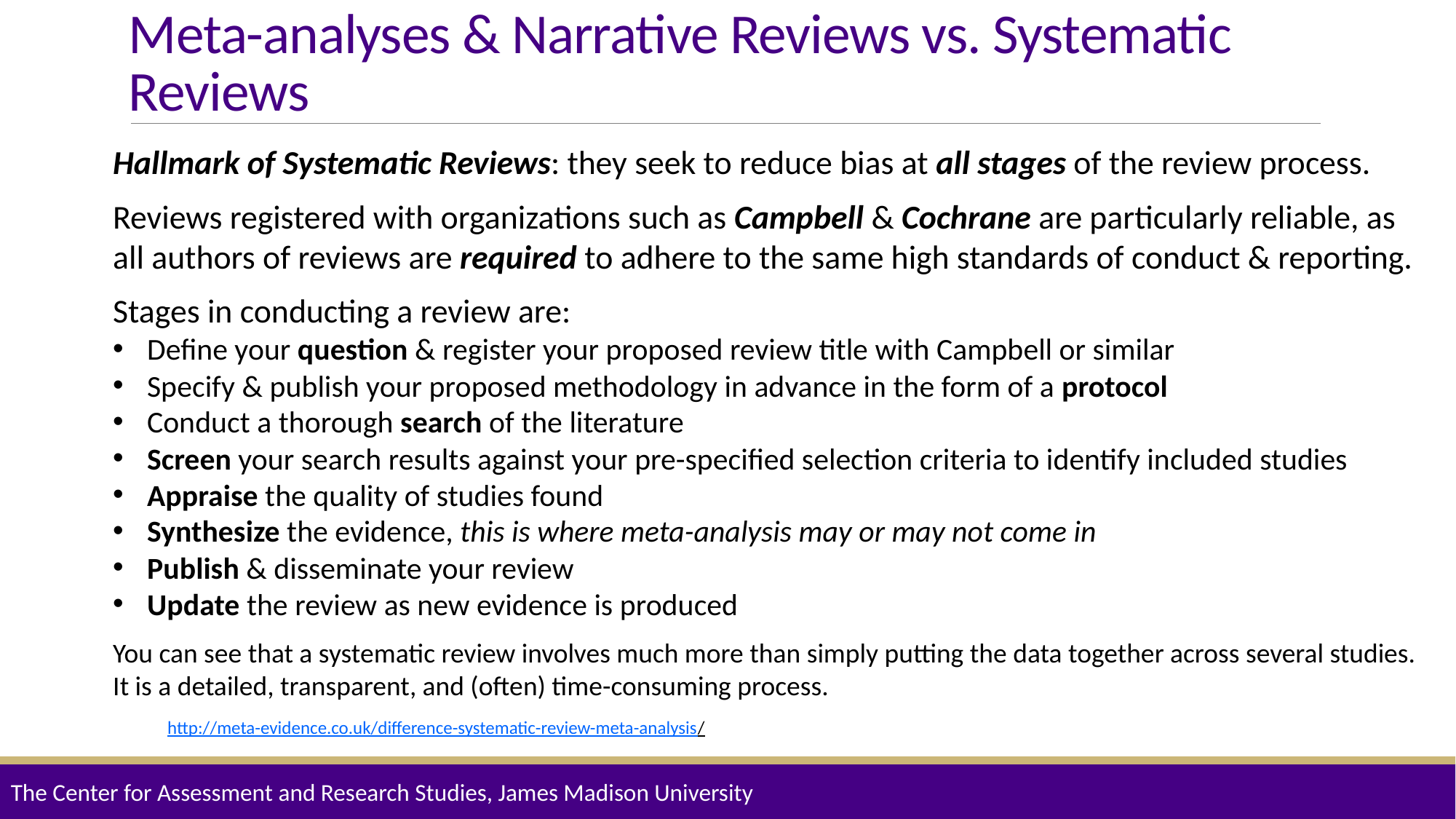

# Meta-analyses & Narrative Reviews vs. Systematic Reviews
Hallmark of Systematic Reviews: they seek to reduce bias at all stages of the review process.

Reviews registered with organizations such as Campbell & Cochrane are particularly reliable, as all authors of reviews are required to adhere to the same high standards of conduct & reporting.

Stages in conducting a review are:
Define your question & register your proposed review title with Campbell or similar
Specify & publish your proposed methodology in advance in the form of a protocol
Conduct a thorough search of the literature
Screen your search results against your pre-specified selection criteria to identify included studies
Appraise the quality of studies found
Synthesize the evidence, this is where meta-analysis may or may not come in
Publish & disseminate your review
Update the review as new evidence is produced

You can see that a systematic review involves much more than simply putting the data together across several studies.
It is a detailed, transparent, and (often) time-consuming process.

http://meta-evidence.co.uk/difference-systematic-review-meta-analysis/
The Center for Assessment and Research Studies, James Madison University